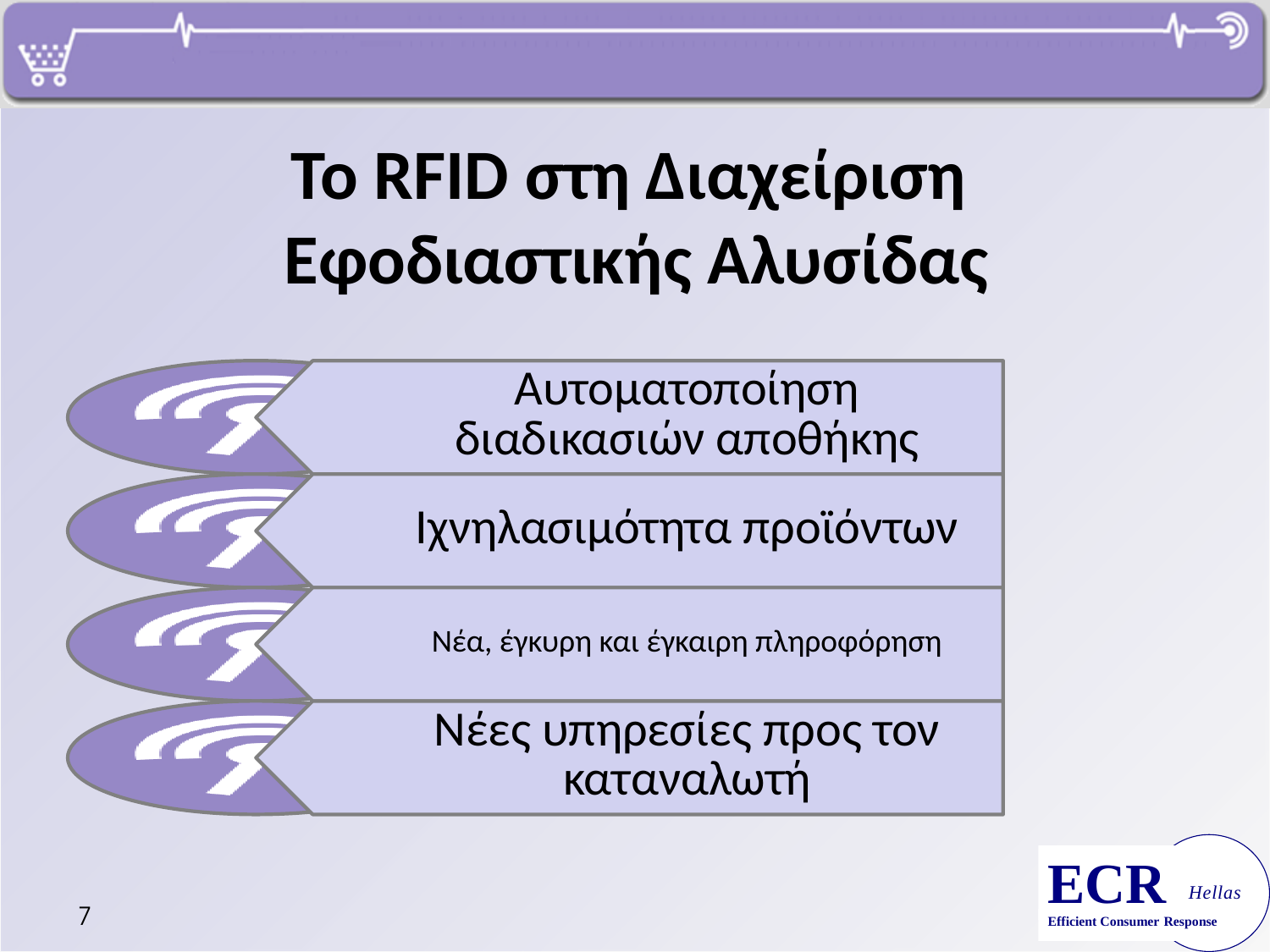

# Το RFID στη Διαχείριση Εφοδιαστικής Αλυσίδας
Αυτοματοποίηση διαδικασιών αποθήκης
Ιχνηλασιμότητα προϊόντων
Νέες υπηρεσίες προς τον καταναλωτή
Νέα, έγκυρη και έγκαιρη πληροφόρηση
7